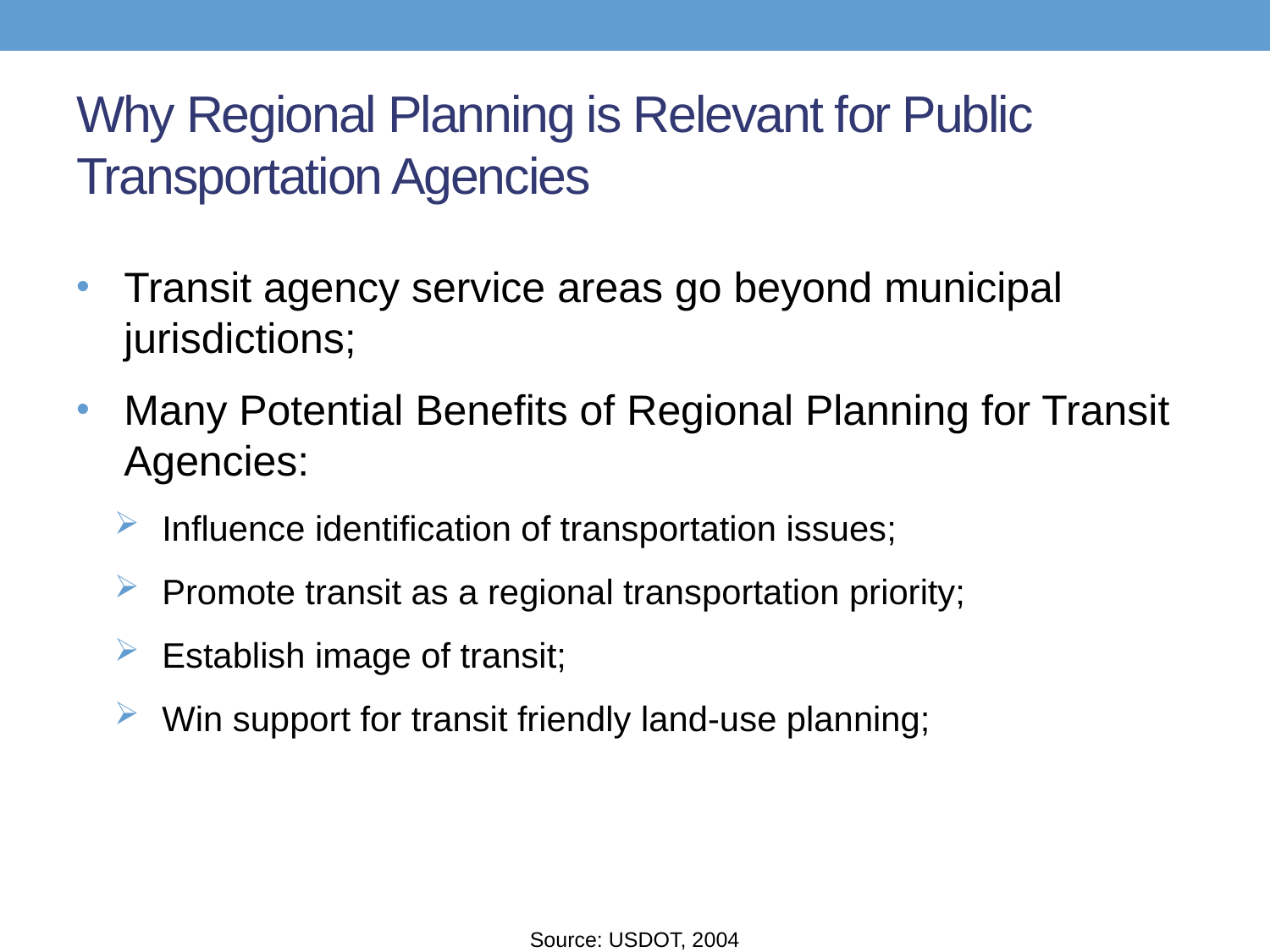

# Why Regional Planning is Relevant for Public Transportation Agencies
Transit agency service areas go beyond municipal jurisdictions;
Many Potential Benefits of Regional Planning for Transit Agencies:
Influence identification of transportation issues;
Promote transit as a regional transportation priority;
Establish image of transit;
Win support for transit friendly land-use planning;

Source: USDOT, 2004